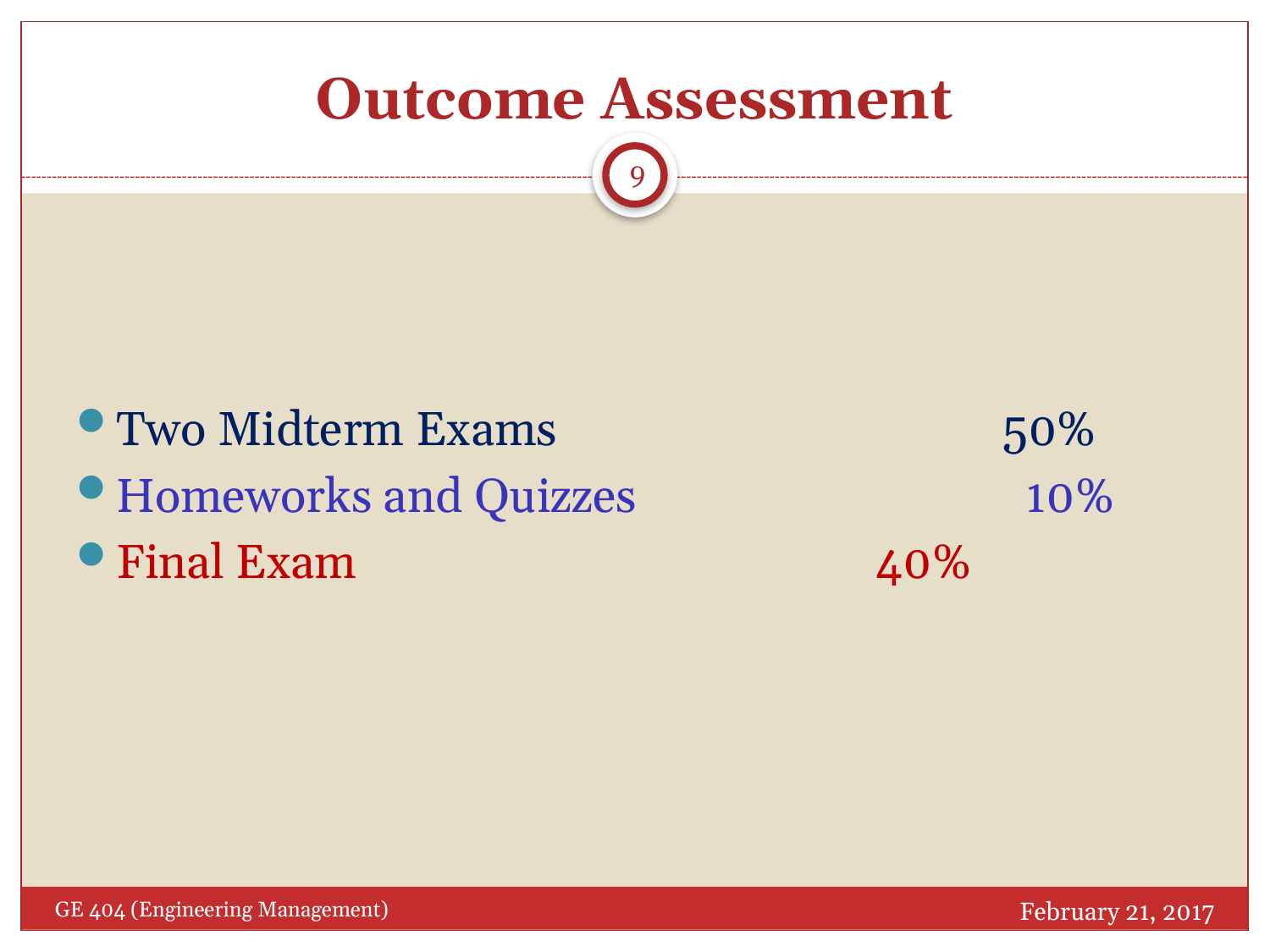

# Outcome Assessment
9
Two Midterm Exams				50%
Homeworks and Quizzes			  10%
Final Exam					40%
February 21, 2017
GE 404 (Engineering Management)